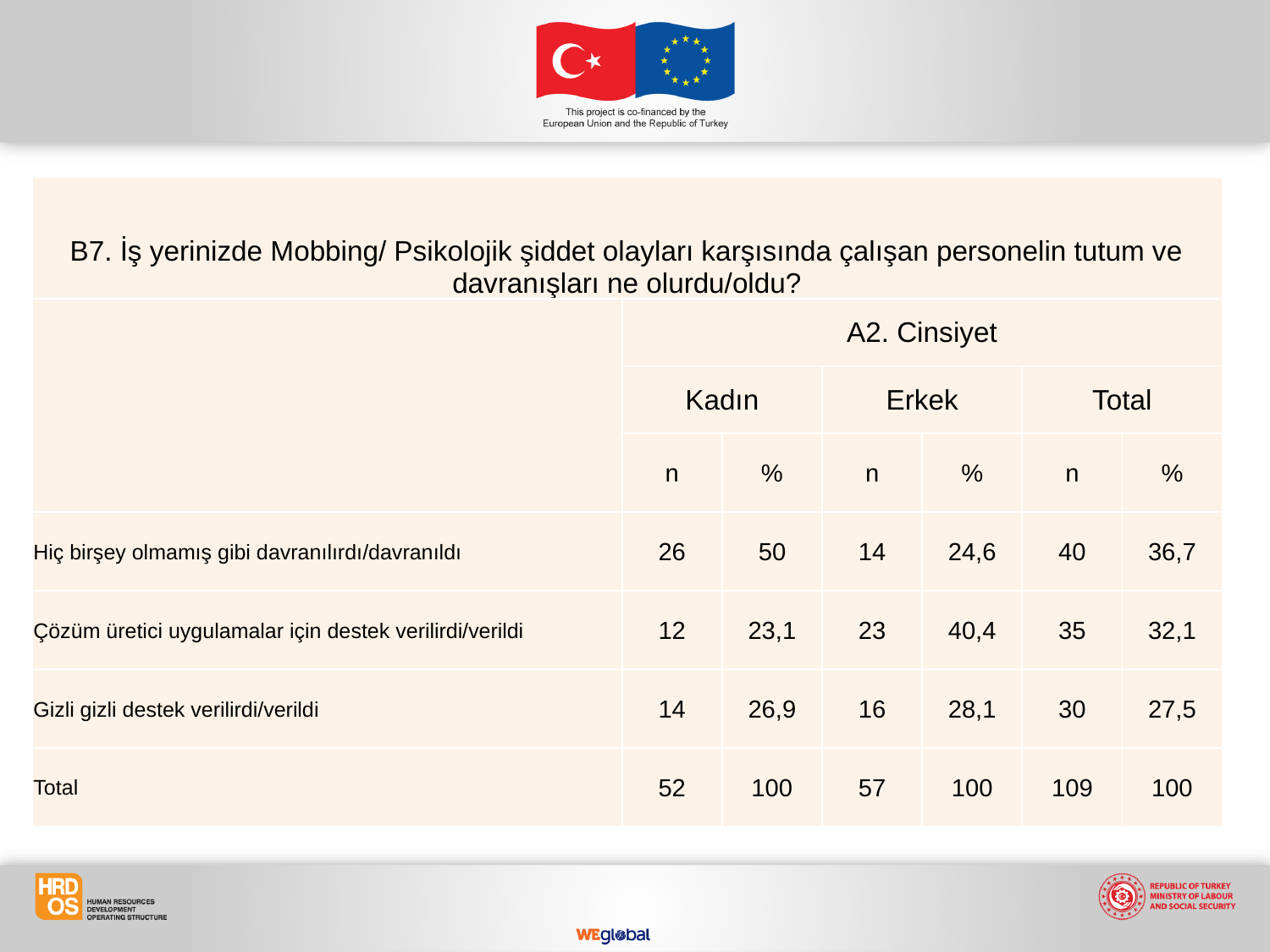

| B7. İş yerinizde Mobbing/ Psikolojik şiddet olayları karşısında çalışan personelin tutum ve davranışları ne olurdu/oldu? |  |  |  |  |  |  |
| --- | --- | --- | --- | --- | --- | --- |
|  | A2. Cinsiyet |  |  |  |  |  |
|  | Kadın |  | Erkek |  | Total |  |
|  | n | % | n | % | n | % |
| Hiç birşey olmamış gibi davranılırdı/davranıldı | 26 | 50 | 14 | 24,6 | 40 | 36,7 |
| Çözüm üretici uygulamalar için destek verilirdi/verildi | 12 | 23,1 | 23 | 40,4 | 35 | 32,1 |
| Gizli gizli destek verilirdi/verildi | 14 | 26,9 | 16 | 28,1 | 30 | 27,5 |
| Total | 52 | 100 | 57 | 100 | 109 | 100 |